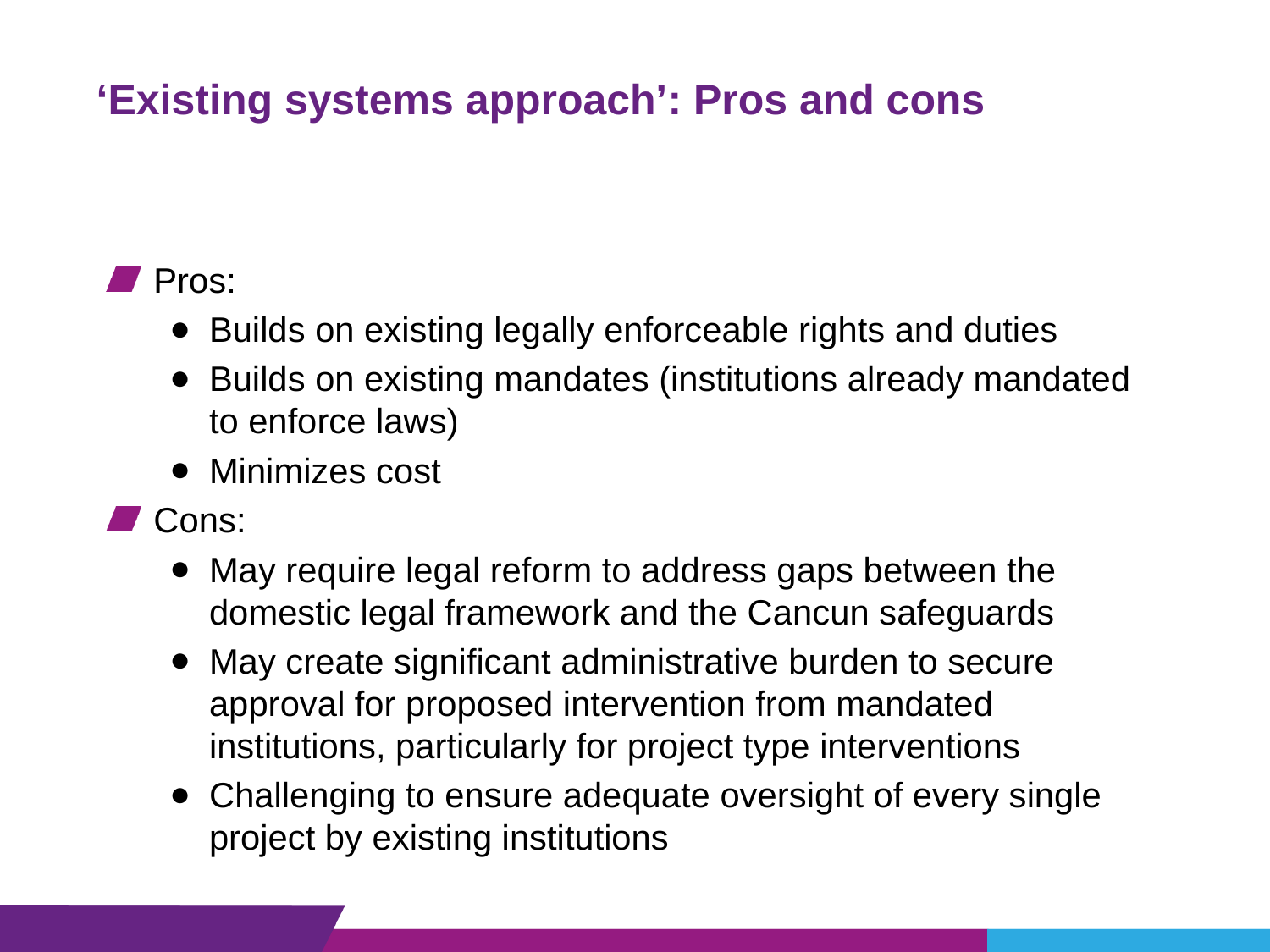

‘Existing systems approach’: Pros and cons

Pros:
Builds on existing legally enforceable rights and duties
Builds on existing mandates (institutions already mandated to enforce laws)
Minimizes cost
Cons:
May require legal reform to address gaps between the domestic legal framework and the Cancun safeguards
May create significant administrative burden to secure approval for proposed intervention from mandated institutions, particularly for project type interventions
Challenging to ensure adequate oversight of every single project by existing institutions